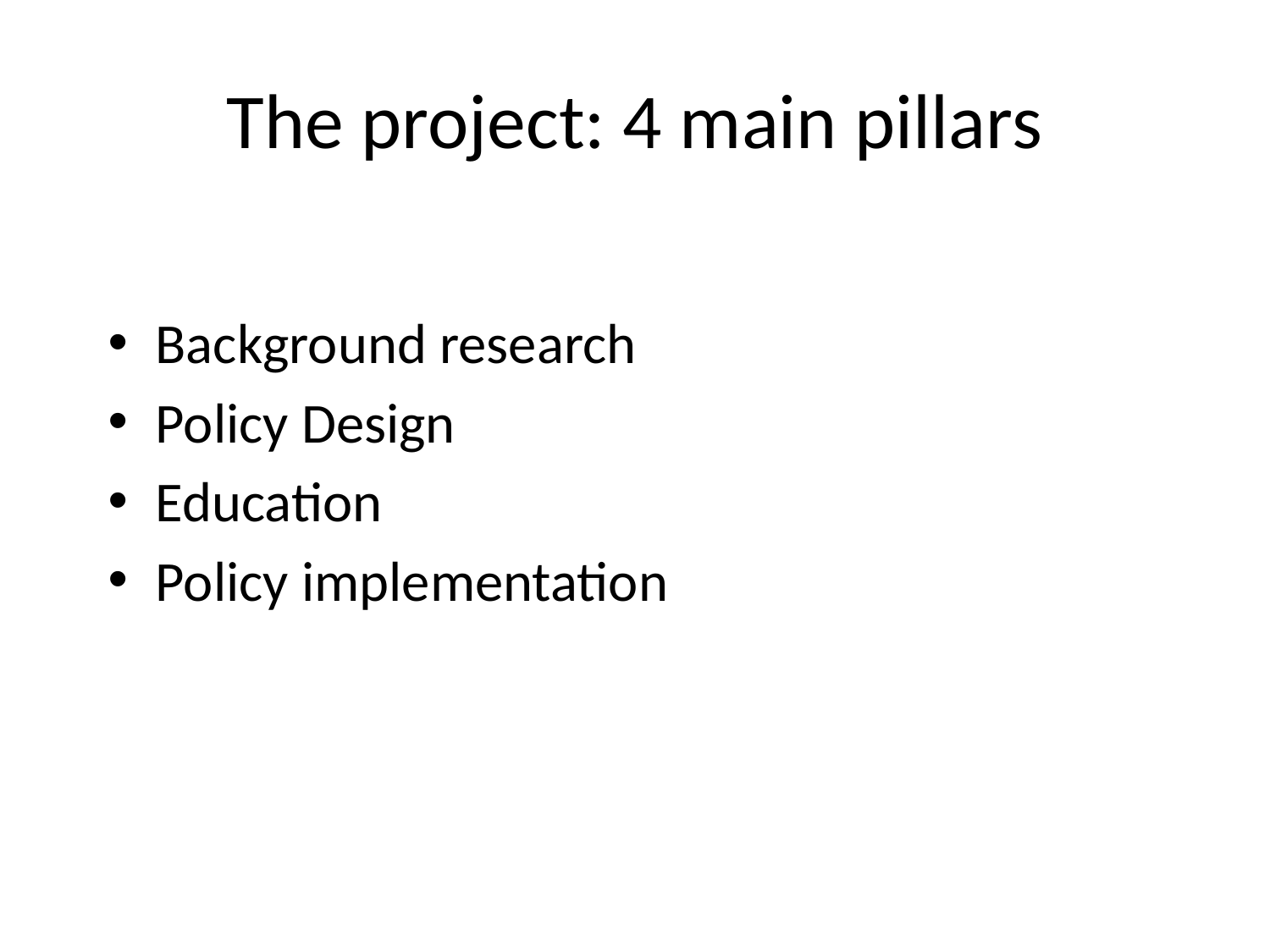

# The project: 4 main pillars

Background research
Policy Design
Education
Policy implementation